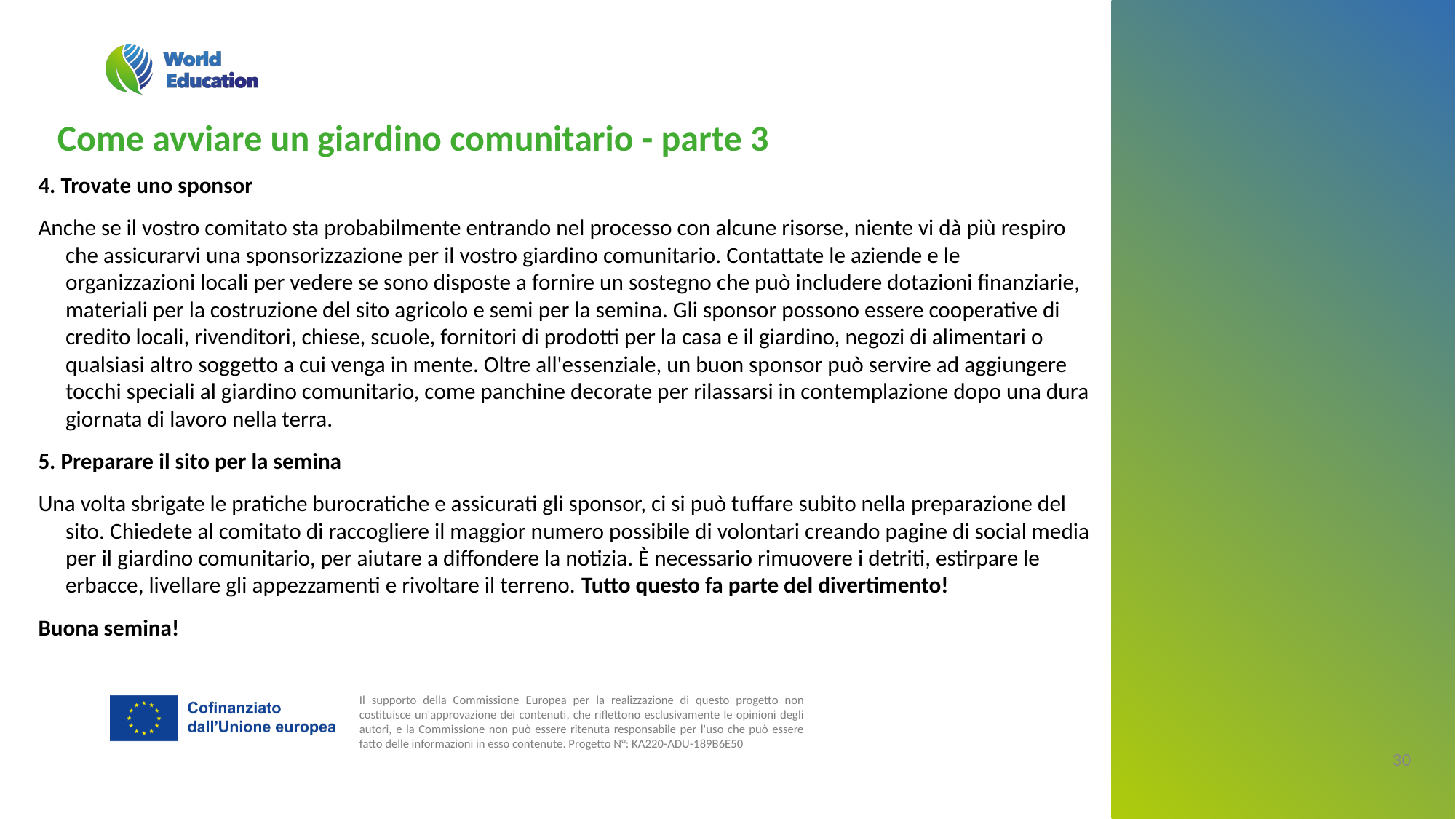

Come avviare un giardino comunitario - parte 3
4. Trovate uno sponsor
Anche se il vostro comitato sta probabilmente entrando nel processo con alcune risorse, niente vi dà più respiro che assicurarvi una sponsorizzazione per il vostro giardino comunitario. Contattate le aziende e le organizzazioni locali per vedere se sono disposte a fornire un sostegno che può includere dotazioni finanziarie, materiali per la costruzione del sito agricolo e semi per la semina. Gli sponsor possono essere cooperative di credito locali, rivenditori, chiese, scuole, fornitori di prodotti per la casa e il giardino, negozi di alimentari o qualsiasi altro soggetto a cui venga in mente. Oltre all'essenziale, un buon sponsor può servire ad aggiungere tocchi speciali al giardino comunitario, come panchine decorate per rilassarsi in contemplazione dopo una dura giornata di lavoro nella terra.
5. Preparare il sito per la semina
Una volta sbrigate le pratiche burocratiche e assicurati gli sponsor, ci si può tuffare subito nella preparazione del sito. Chiedete al comitato di raccogliere il maggior numero possibile di volontari creando pagine di social media per il giardino comunitario, per aiutare a diffondere la notizia. È necessario rimuovere i detriti, estirpare le erbacce, livellare gli appezzamenti e rivoltare il terreno. Tutto questo fa parte del divertimento!
Buona semina!
30